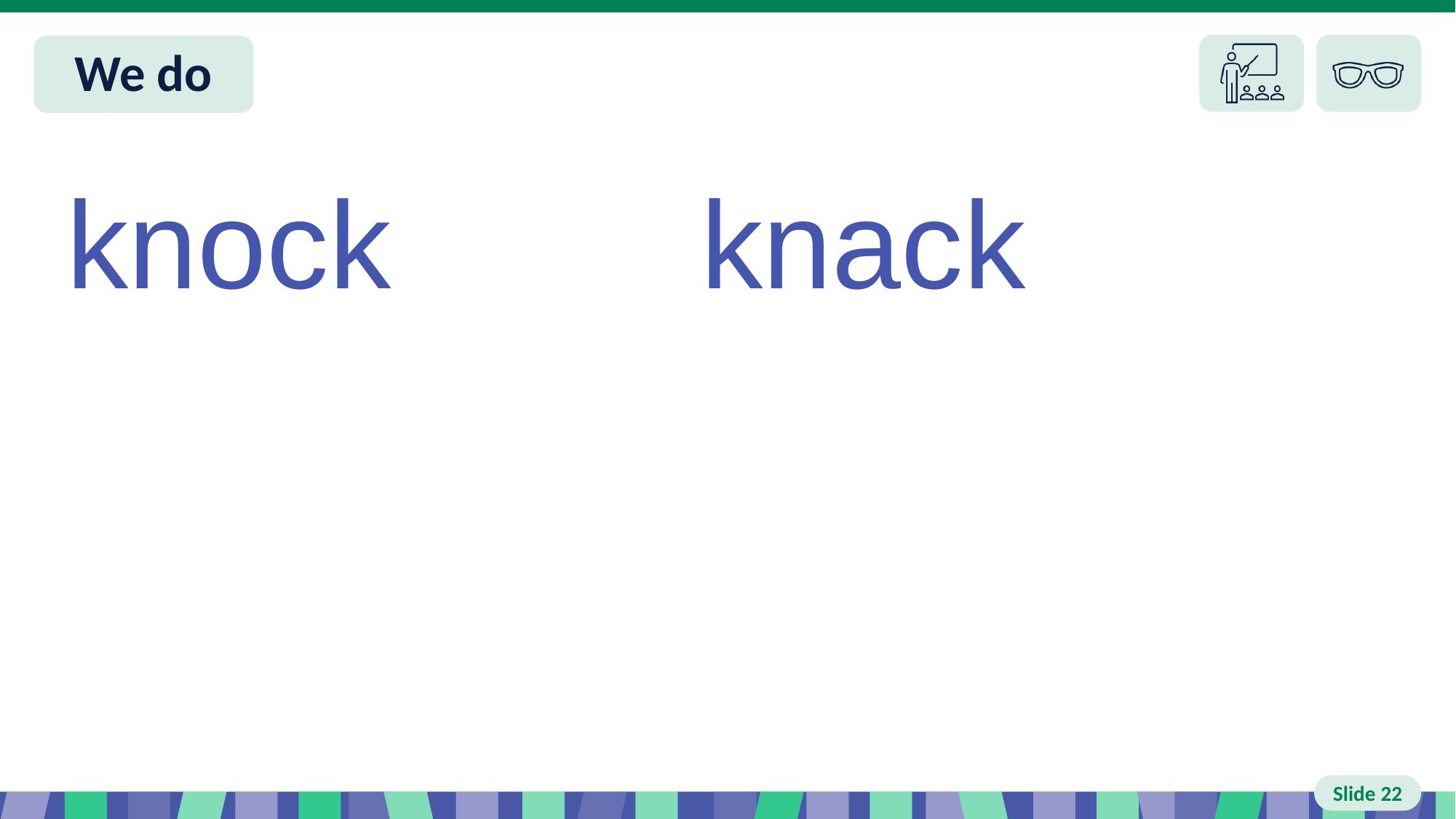

# Slide 22 We do
knock         knack